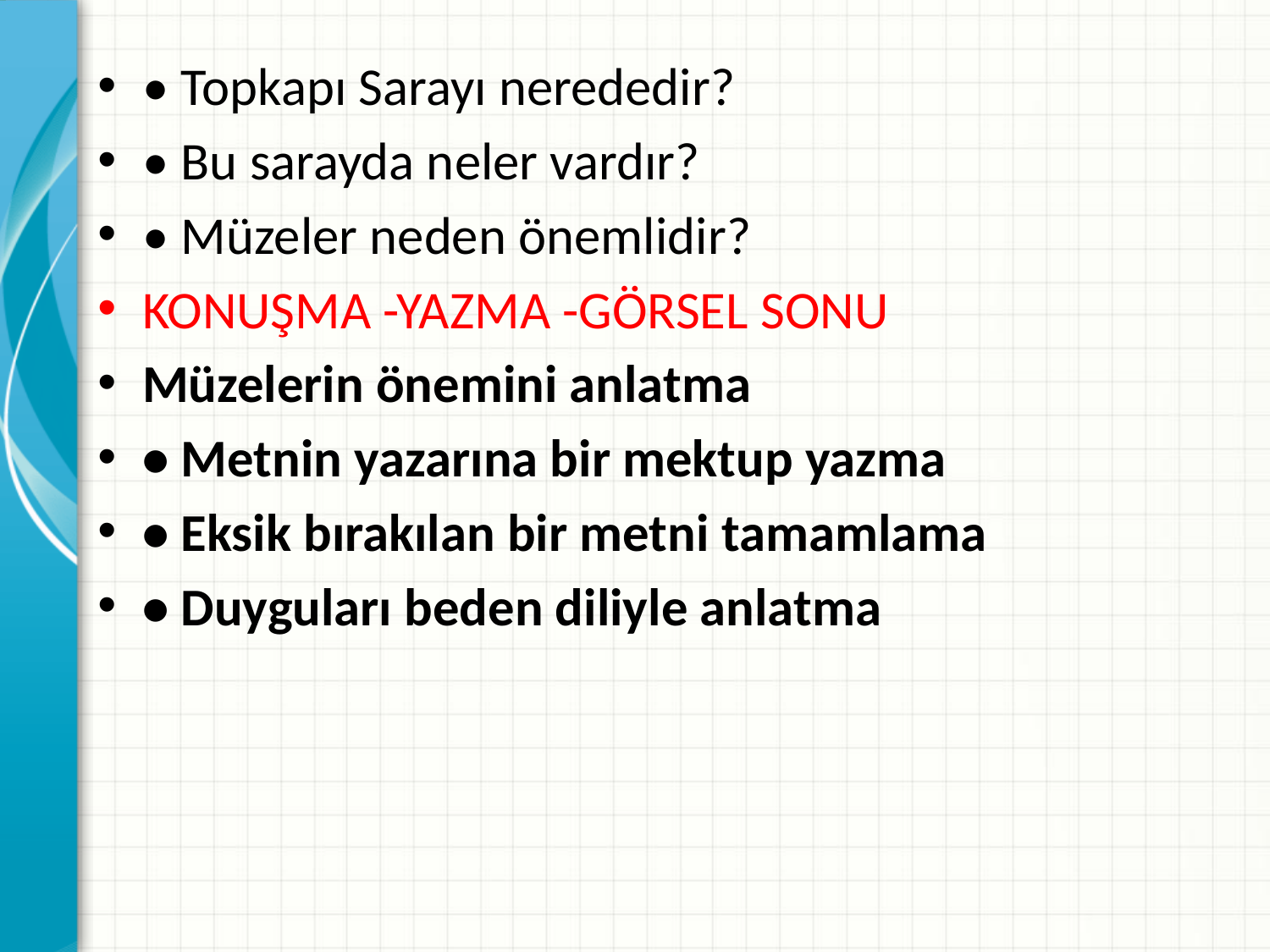

• Topkapı Sarayı nerededir?
• Bu sarayda neler vardır?
• Müzeler neden önemlidir?
KONUŞMA -YAZMA -GÖRSEL SONU
Müzelerin önemini anlatma
• Metnin yazarına bir mektup yazma
• Eksik bırakılan bir metni tamamlama
• Duyguları beden diliyle anlatma